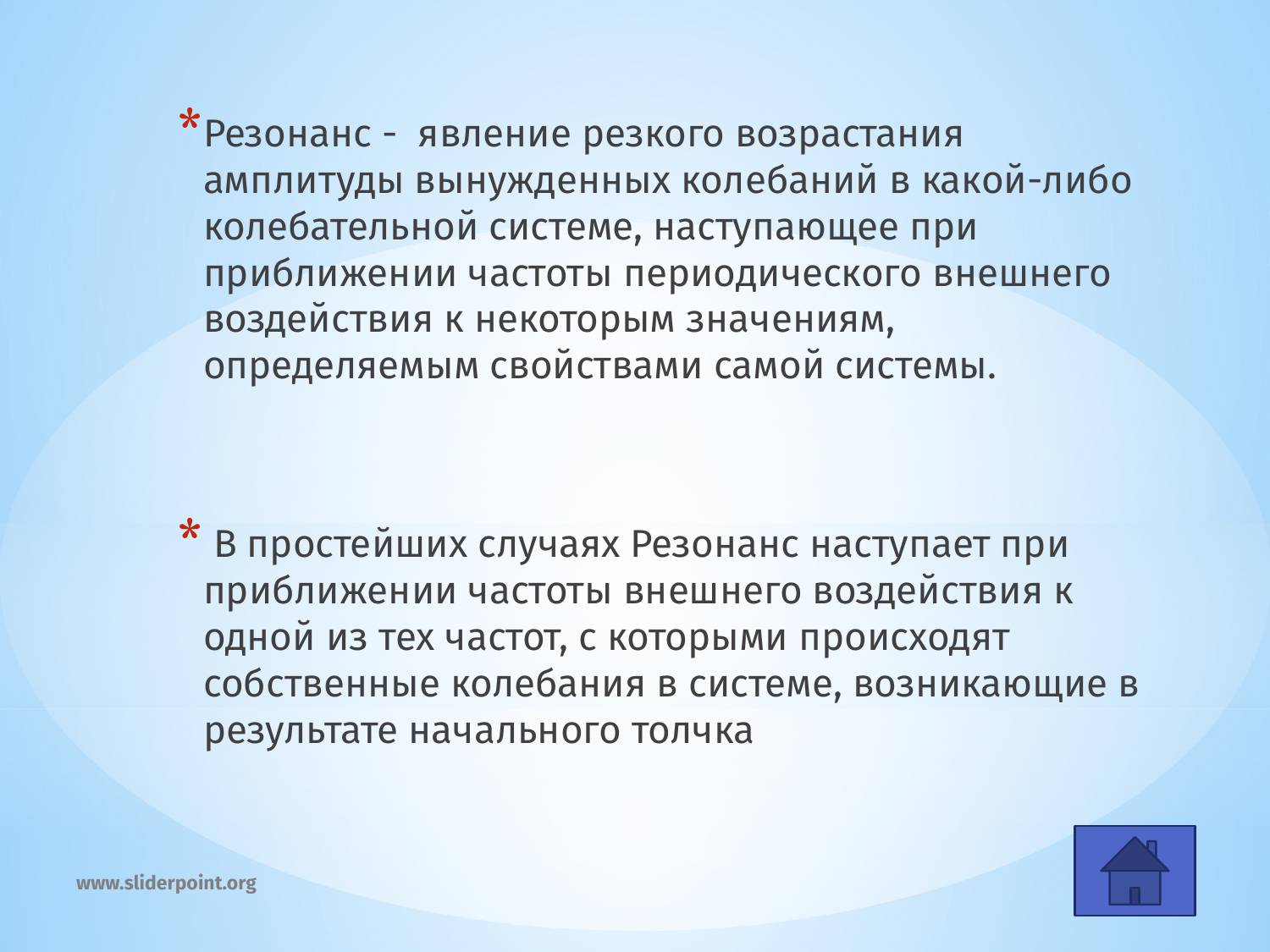

Резонанс -  явление резкого возрастания амплитуды вынужденных колебаний в какой-либо колебательной системе, наступающее при приближении частоты периодического внешнего воздействия к некоторым значениям, определяемым свойствами самой системы.

 В простейших случаях Резонанс наступает при приближении частоты внешнего воздействия к одной из тех частот, с которыми происходят собственные колебания в системе, возникающие в результате начального толчка

www.sliderpoint.org